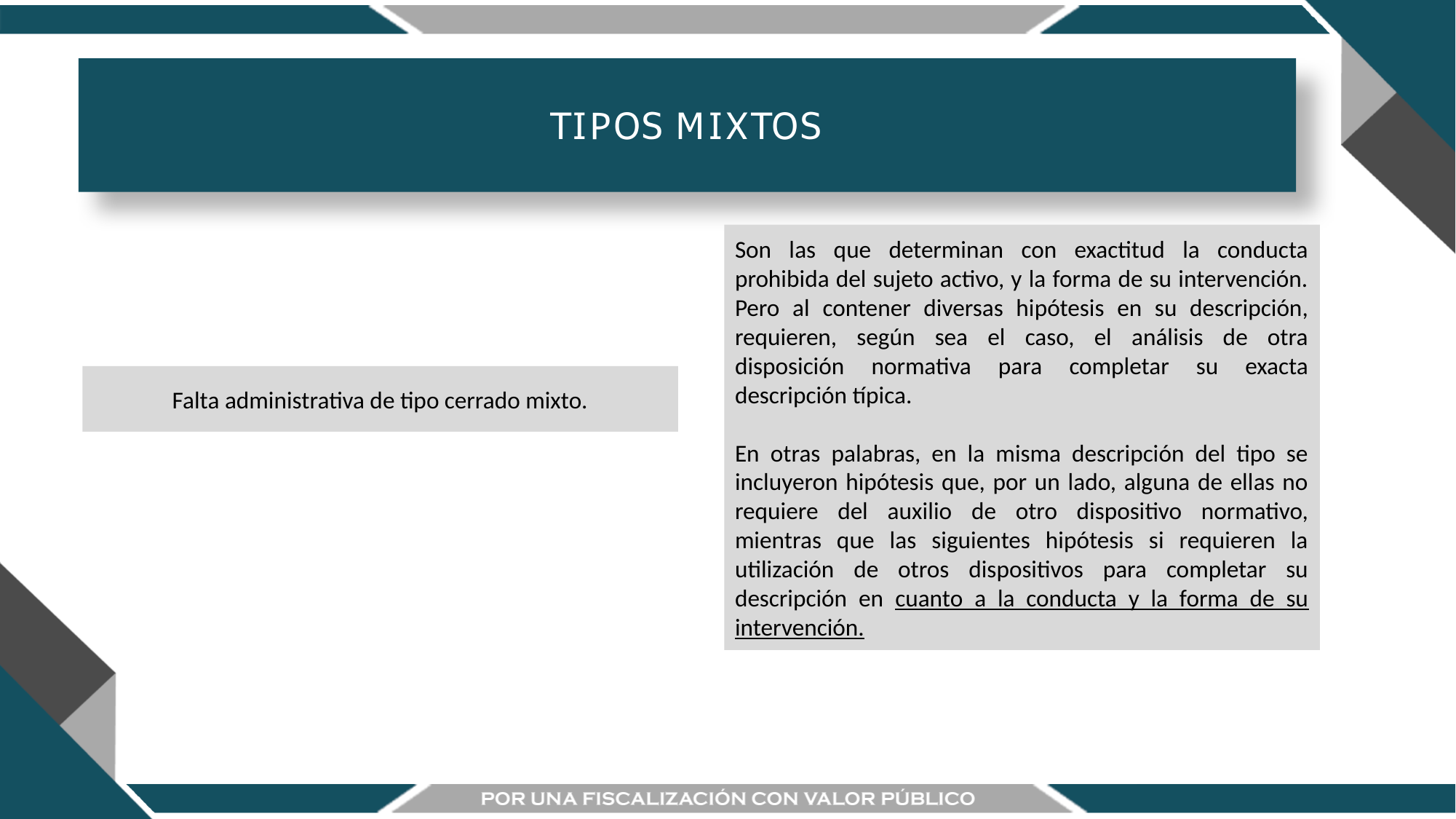

TIPOS MIXTOS
Son las que determinan con exactitud la conducta prohibida del sujeto activo, y la forma de su intervención. Pero al contener diversas hipótesis en su descripción, requieren, según sea el caso, el análisis de otra disposición normativa para completar su exacta descripción típica.

En otras palabras, en la misma descripción del tipo se incluyeron hipótesis que, por un lado, alguna de ellas no requiere del auxilio de otro dispositivo normativo, mientras que las siguientes hipótesis si requieren la utilización de otros dispositivos para completar su descripción en cuanto a la conducta y la forma de su intervención.
Falta administrativa de tipo cerrado mixto.